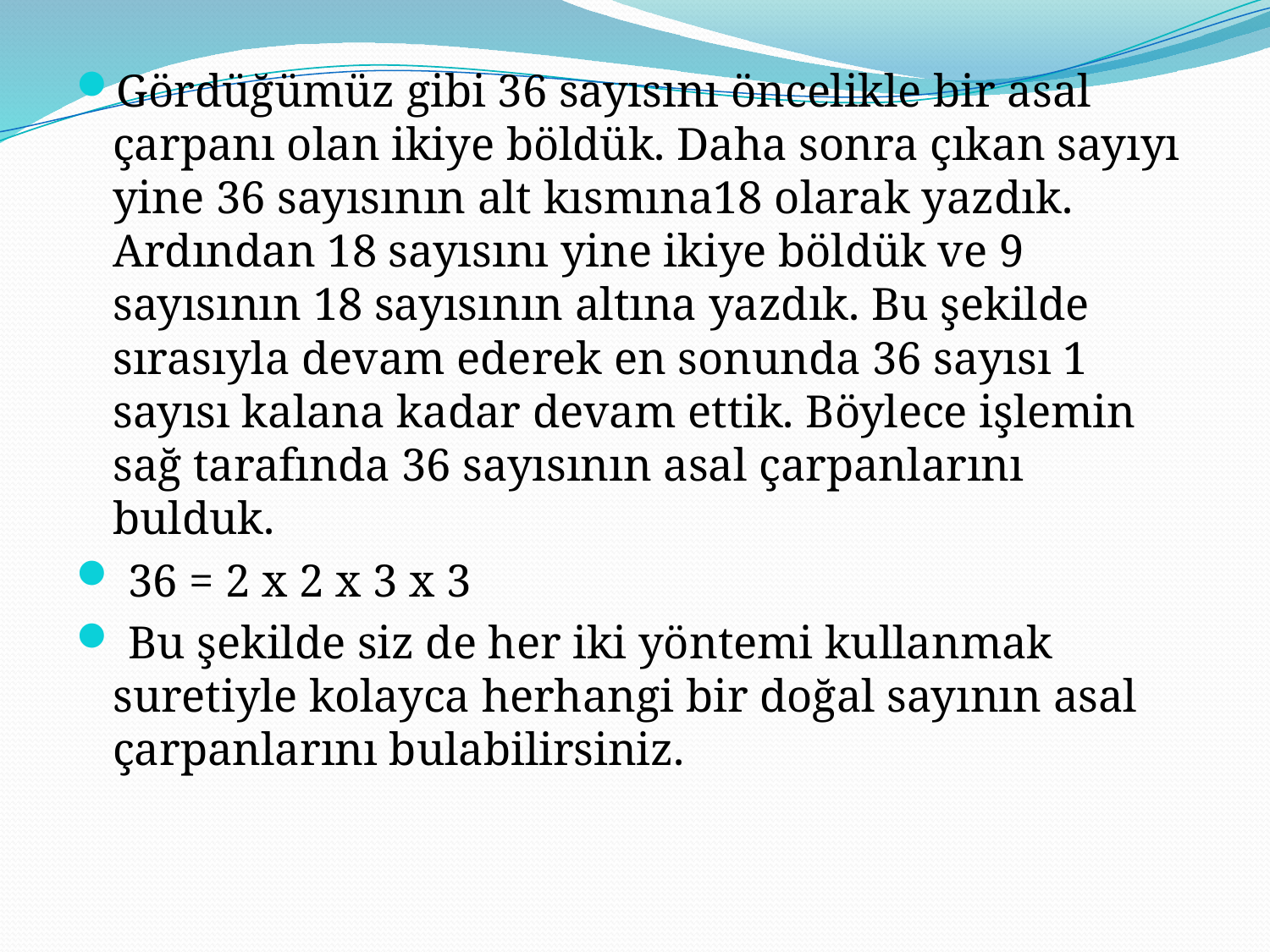

Gördüğümüz gibi 36 sayısını öncelikle bir asal çarpanı olan ikiye böldük. Daha sonra çıkan sayıyı yine 36 sayısının alt kısmına18 olarak yazdık. Ardından 18 sayısını yine ikiye böldük ve 9 sayısının 18 sayısının altına yazdık. Bu şekilde sırasıyla devam ederek en sonunda 36 sayısı 1 sayısı kalana kadar devam ettik. Böylece işlemin sağ tarafında 36 sayısının asal çarpanlarını bulduk.
 36 = 2 x 2 x 3 x 3
 Bu şekilde siz de her iki yöntemi kullanmak suretiyle kolayca herhangi bir doğal sayının asal çarpanlarını bulabilirsiniz.